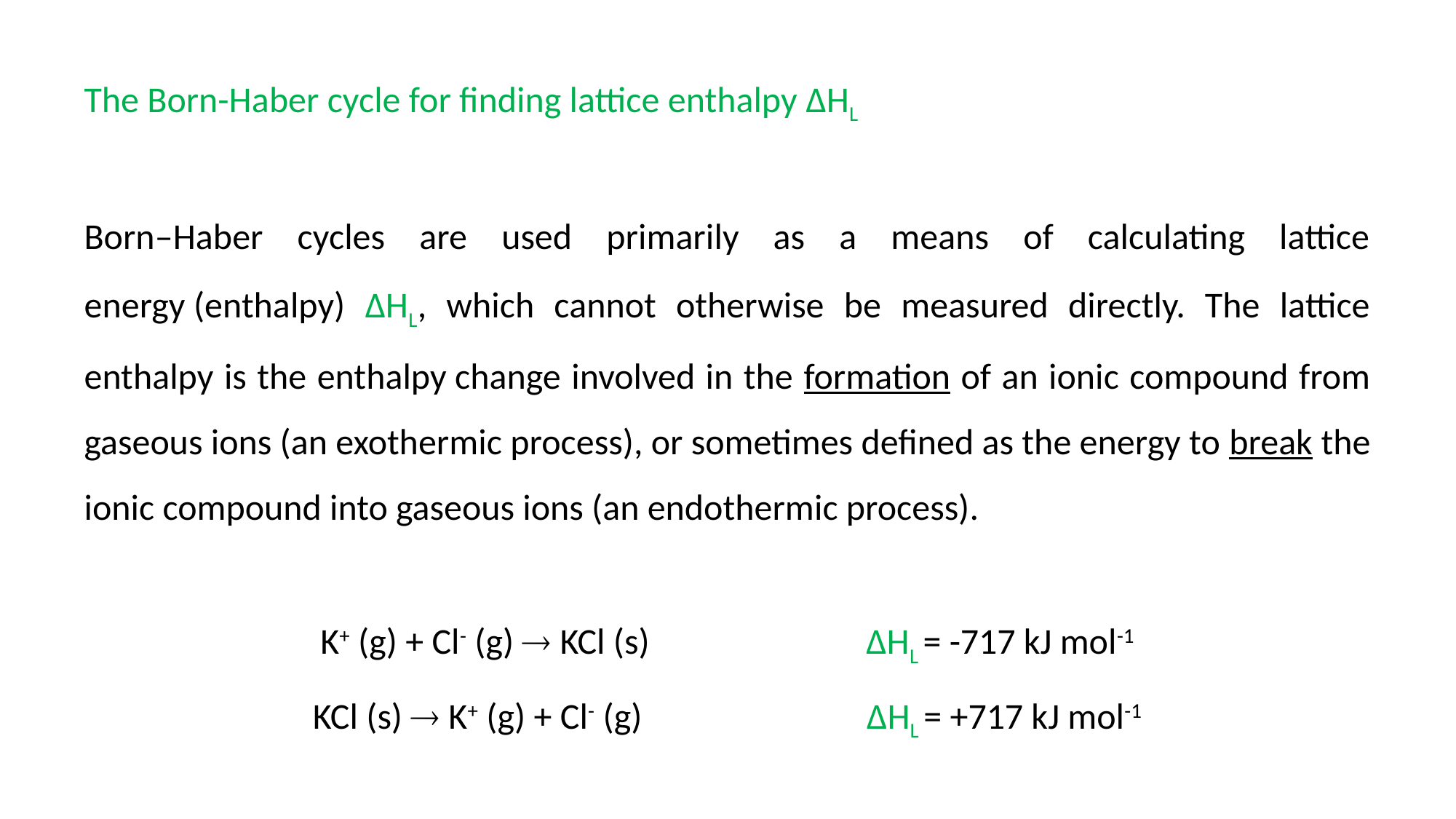

The Born-Haber cycle for finding lattice enthalpy ∆HL

Born–Haber cycles are used primarily as a means of calculating lattice energy (enthalpy) ∆HL, which cannot otherwise be measured directly. The lattice enthalpy is the enthalpy change involved in the formation of an ionic compound from gaseous ions (an exothermic process), or sometimes defined as the energy to break the ionic compound into gaseous ions (an endothermic process).

K+ (g) + Cl- (g) → KCl (s) 		∆HL = -717 kJ mol-1
KCl (s) → K+ (g) + Cl- (g) 		 ∆HL = +717 kJ mol-1